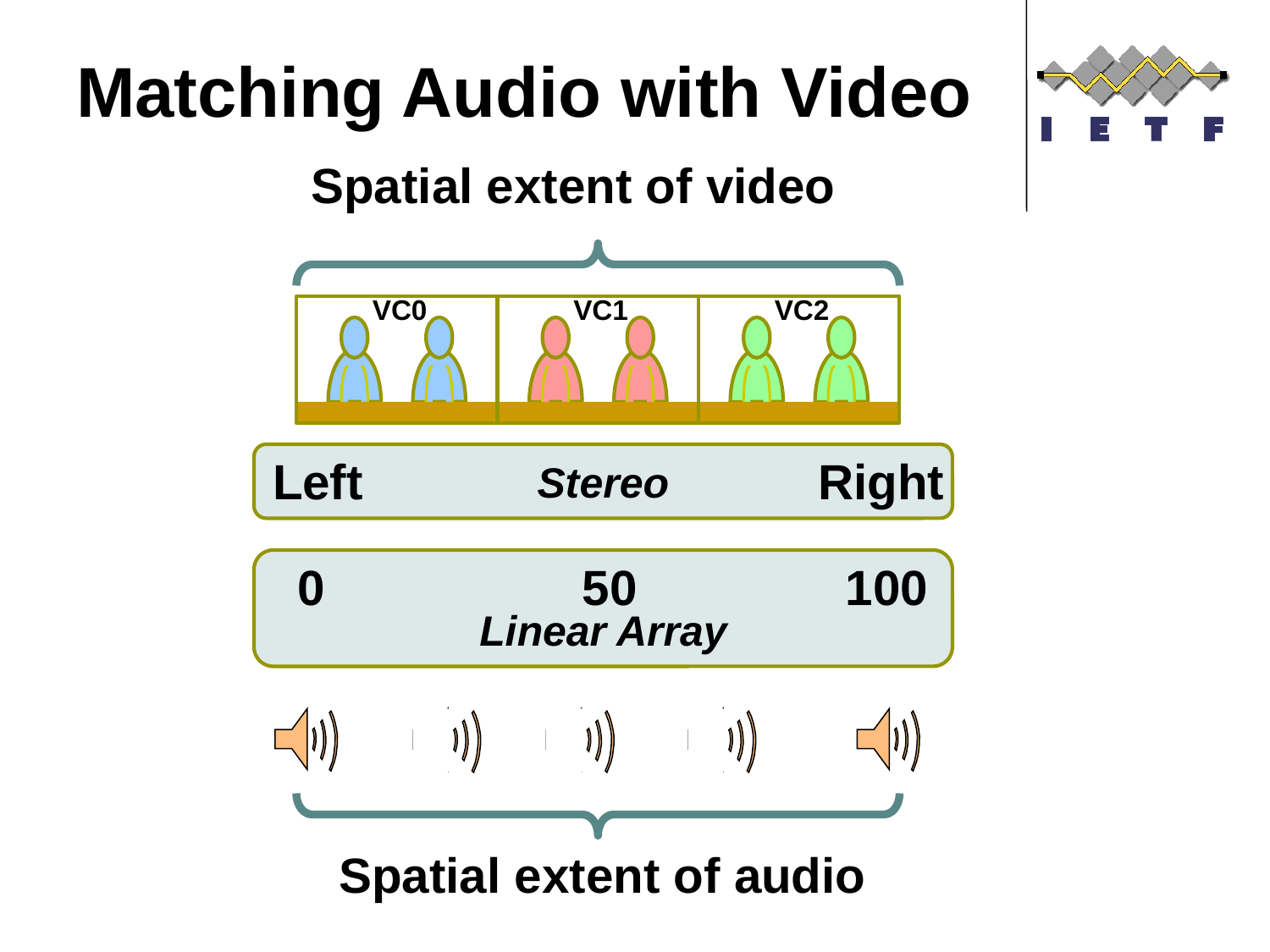

# Matching Audio with Video
Spatial extent of video
VC0
VC1
VC2

Stereo
Left
Right

Linear Array
0
50
100

Spatial extent of audio